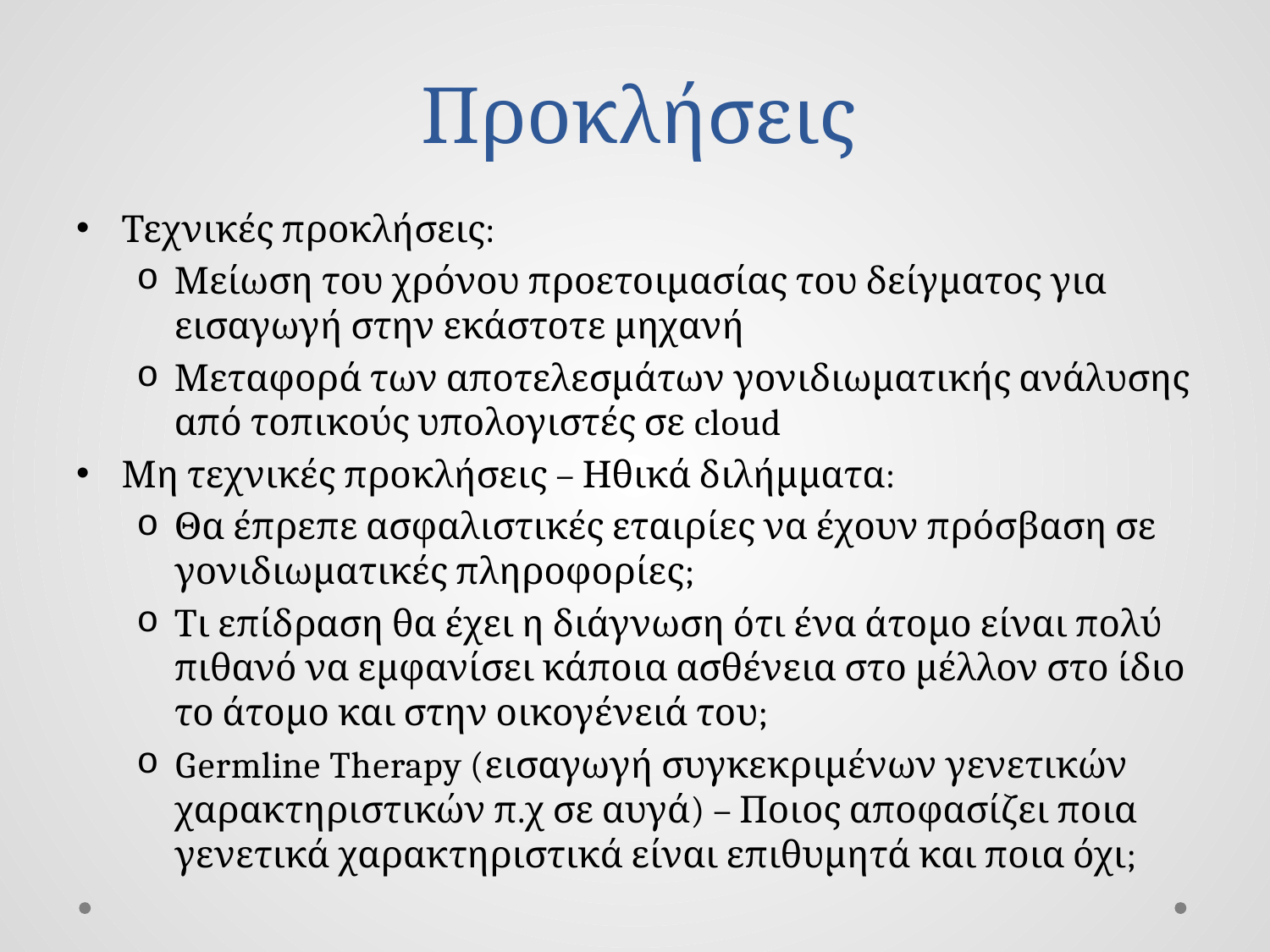

# Προκλήσεις
Τεχνικές προκλήσεις:
Μείωση του χρόνου προετοιμασίας του δείγματος για εισαγωγή στην εκάστοτε μηχανή
Μεταφορά των αποτελεσμάτων γονιδιωματικής ανάλυσης από τοπικούς υπολογιστές σε cloud
Μη τεχνικές προκλήσεις – Ηθικά διλήμματα:
Θα έπρεπε ασφαλιστικές εταιρίες να έχουν πρόσβαση σε γονιδιωματικές πληροφορίες;
Τι επίδραση θα έχει η διάγνωση ότι ένα άτομο είναι πολύ πιθανό να εμφανίσει κάποια ασθένεια στο μέλλον στο ίδιο το άτομο και στην οικογένειά του;
Germline Therapy (εισαγωγή συγκεκριμένων γενετικών χαρακτηριστικών π.χ σε αυγά) – Ποιος αποφασίζει ποια γενετικά χαρακτηριστικά είναι επιθυμητά και ποια όχι;